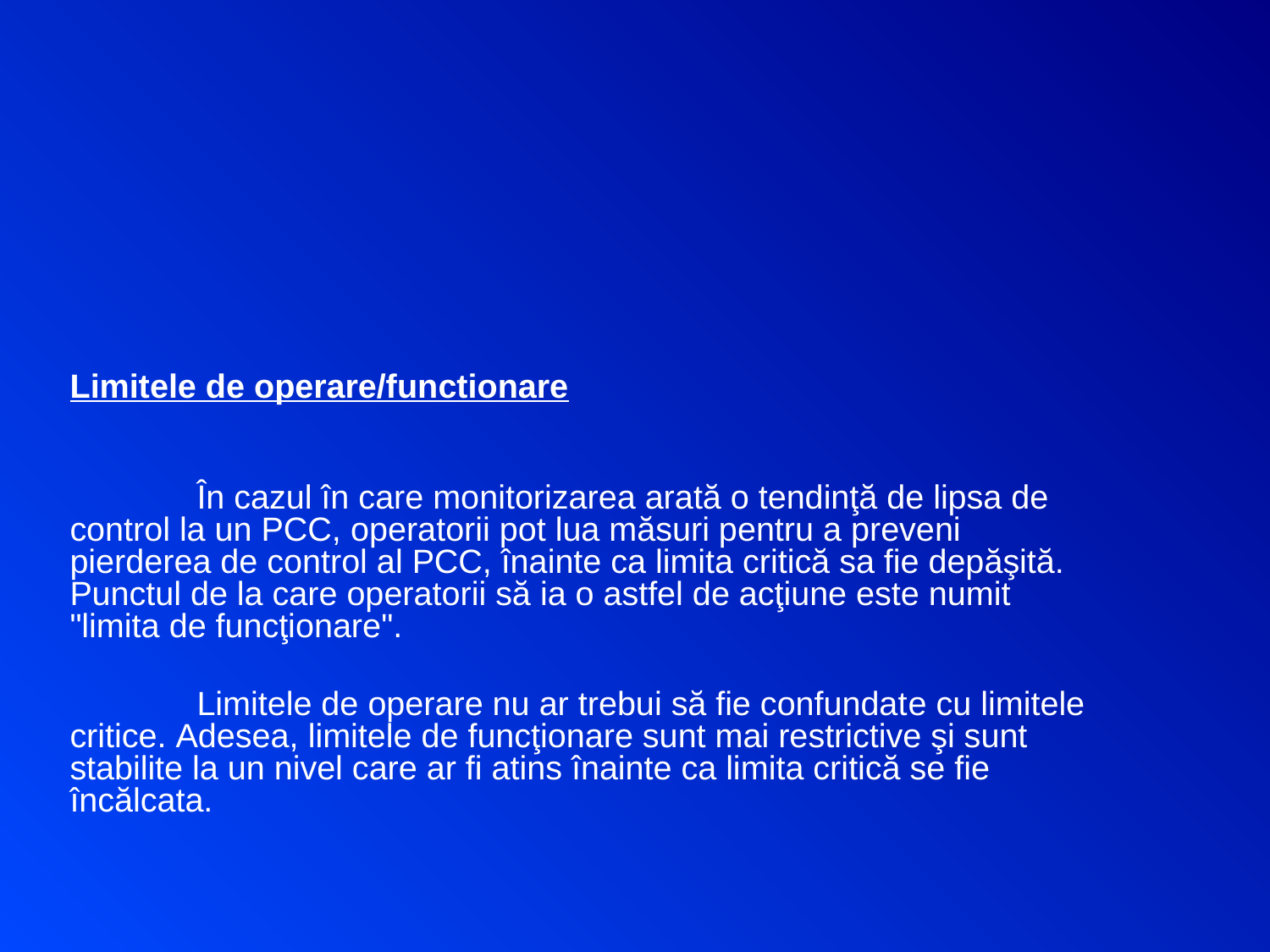

Limitele de operare/functionare
	În cazul în care monitorizarea arată o tendinţă de lipsa de control la un PCC, operatorii pot lua măsuri pentru a preveni pierderea de control al PCC, înainte ca limita critică sa fie depăşită. Punctul de la care operatorii să ia o astfel de acţiune este numit "limita de funcţionare".

	Limitele de operare nu ar trebui să fie confundate cu limitele critice. Adesea, limitele de funcţionare sunt mai restrictive şi sunt stabilite la un nivel care ar fi atins înainte ca limita critică se fie încălcata.